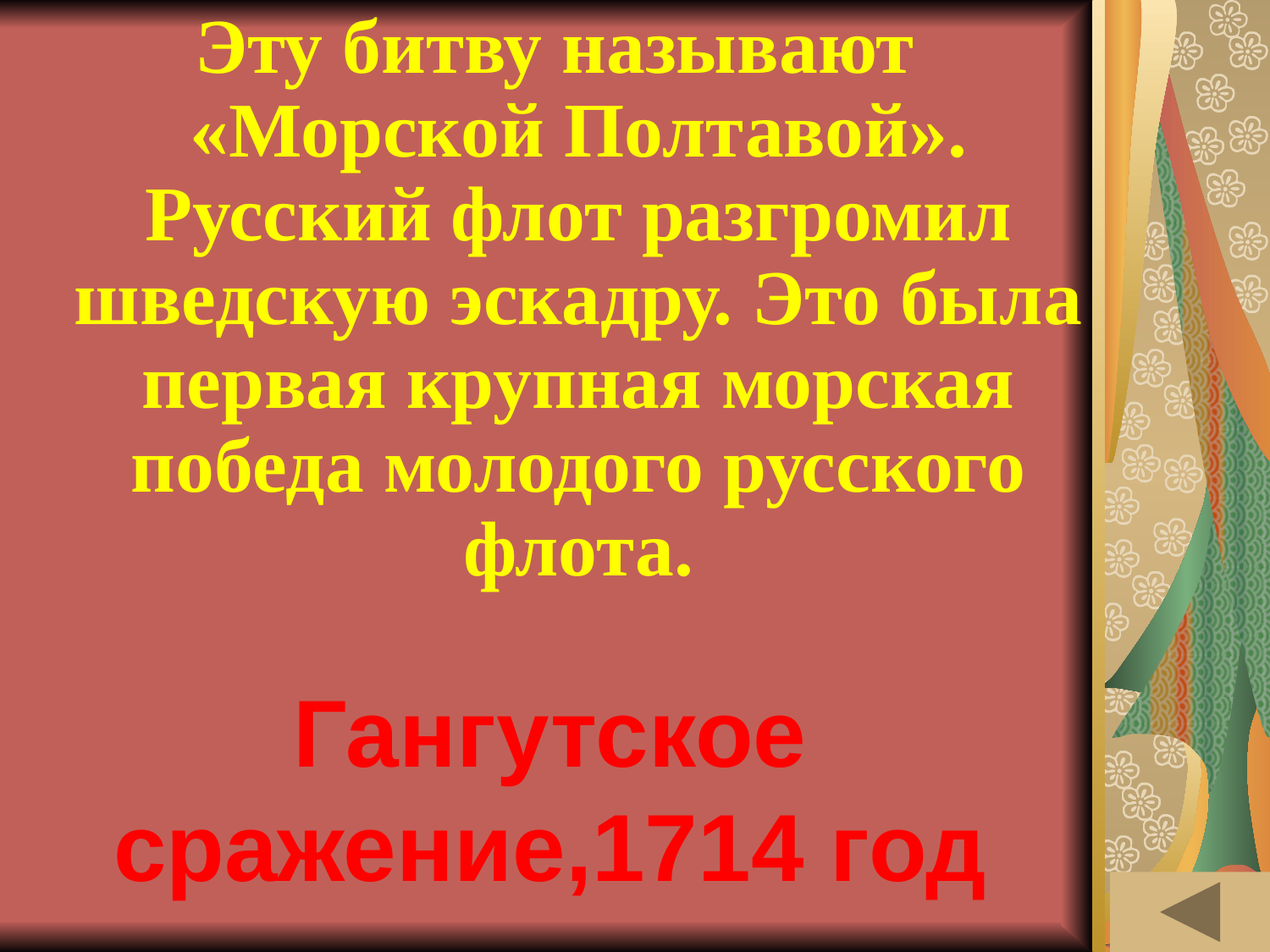

Эту битву называют «Морской Полтавой». Русский флот разгромил шведскую эскадру. Это была первая крупная морская победа молодого русского флота.
# МОЯ РОДОСЛОВНАЯ (10)
Гангутское сражение,1714 год